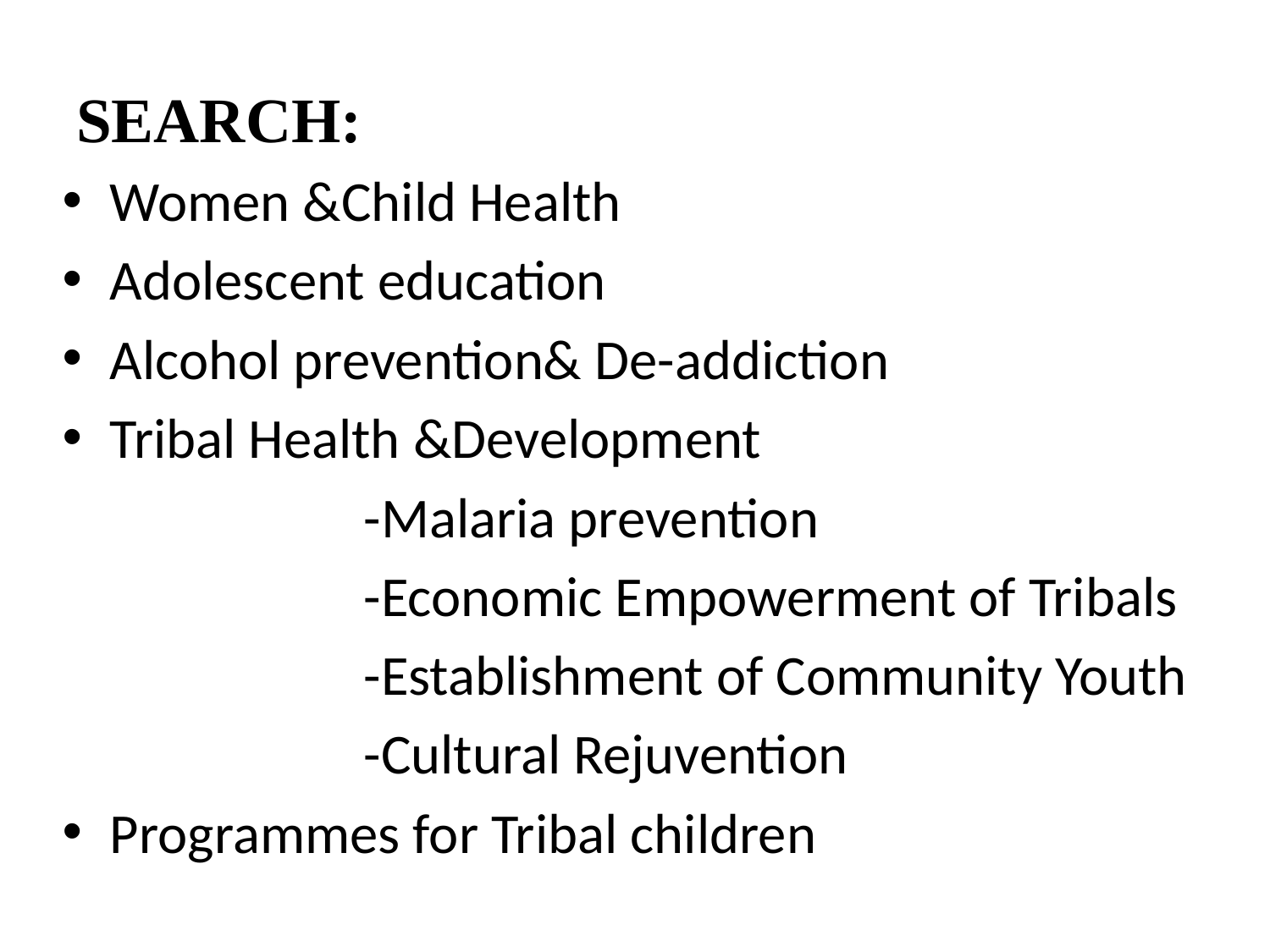

# SEARCH:
Women &Child Health
Adolescent education
Alcohol prevention& De-addiction
Tribal Health &Development
			-Malaria prevention
			-Economic Empowerment of Tribals
			-Establishment of Community Youth
			-Cultural Rejuvention
Programmes for Tribal children